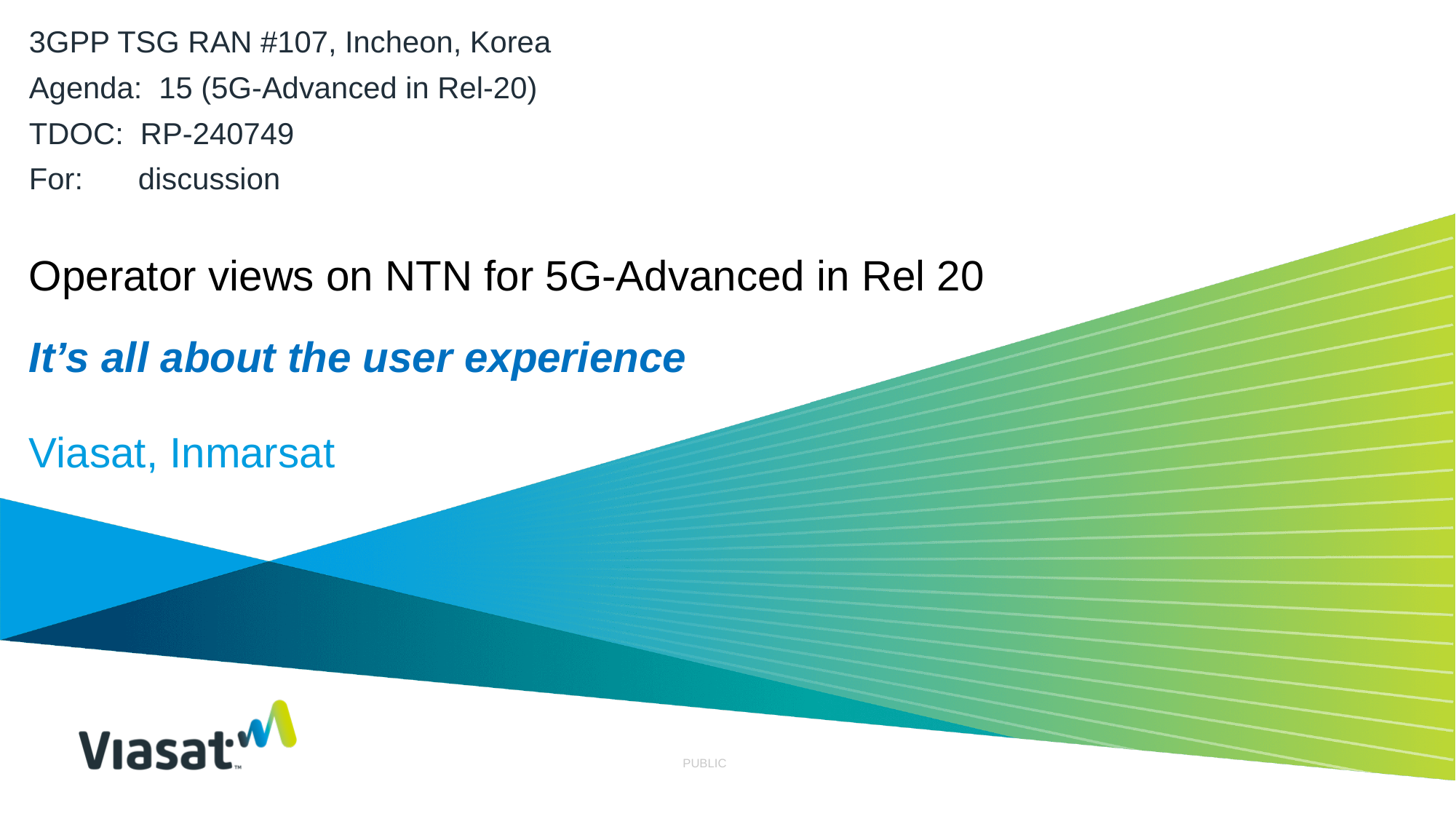

3GPP TSG RAN #107, Incheon, Korea
Agenda:  15 (5G-Advanced in Rel-20)
TDOC:  RP-240749
For:	discussion
# Operator views on NTN for 5G-Advanced in Rel 20 It’s all about the user experience
Viasat, Inmarsat
PUBLIC